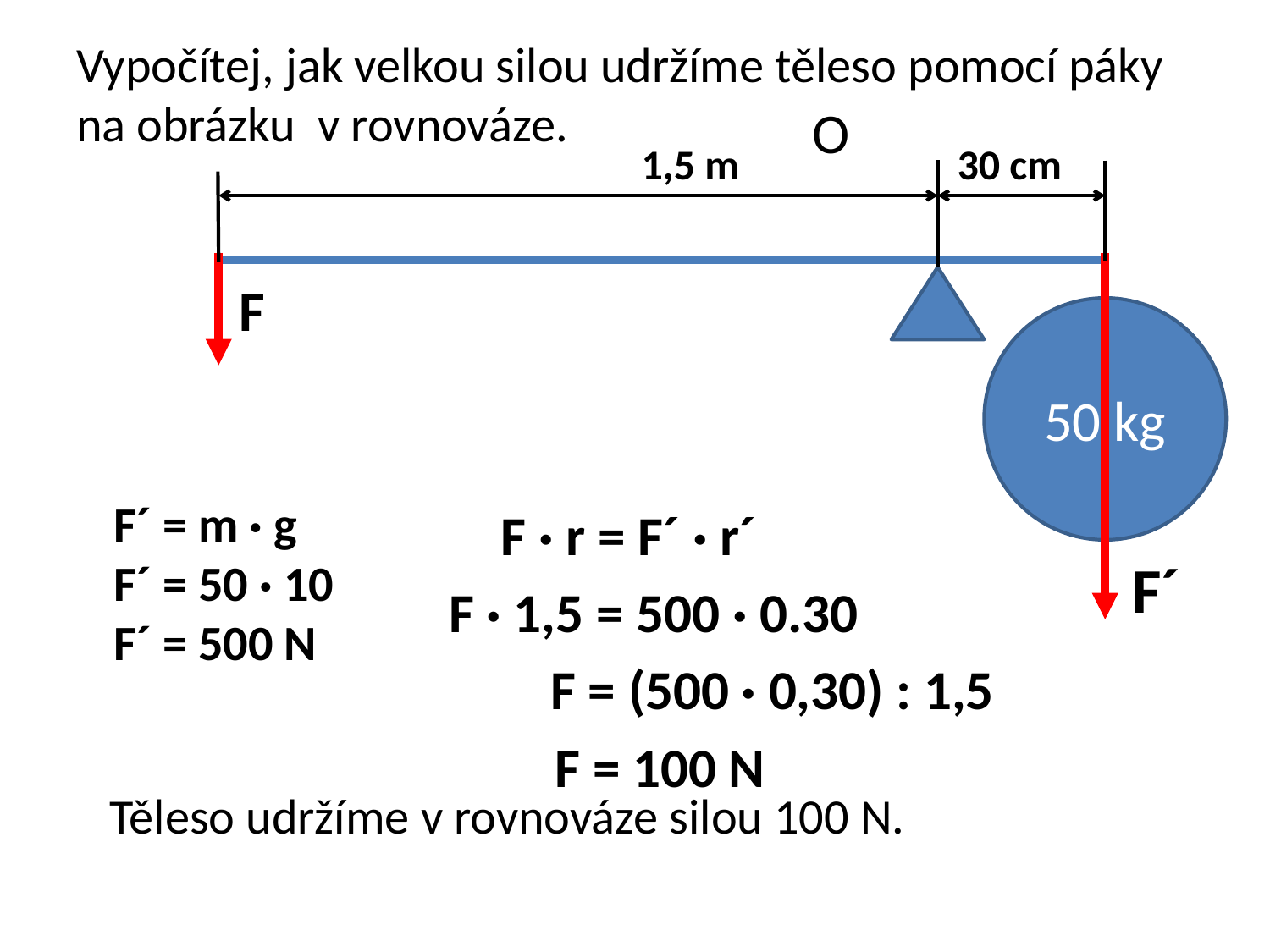

# Vypočítej, jak velkou silou udržíme těleso pomocí páky na obrázku  v rovnováze.
O
30 cm
1,5 m

F
50 kg
F´ = m · g
F´ = 50 · 10
F´ = 500 N
F · r = F´ · r´
    F · 1,5 = 500 · 0.30
                       F = (500 · 0,30) : 1,5
     F = 100 N
F´
Těleso udržíme v rovnováze silou 100 N.